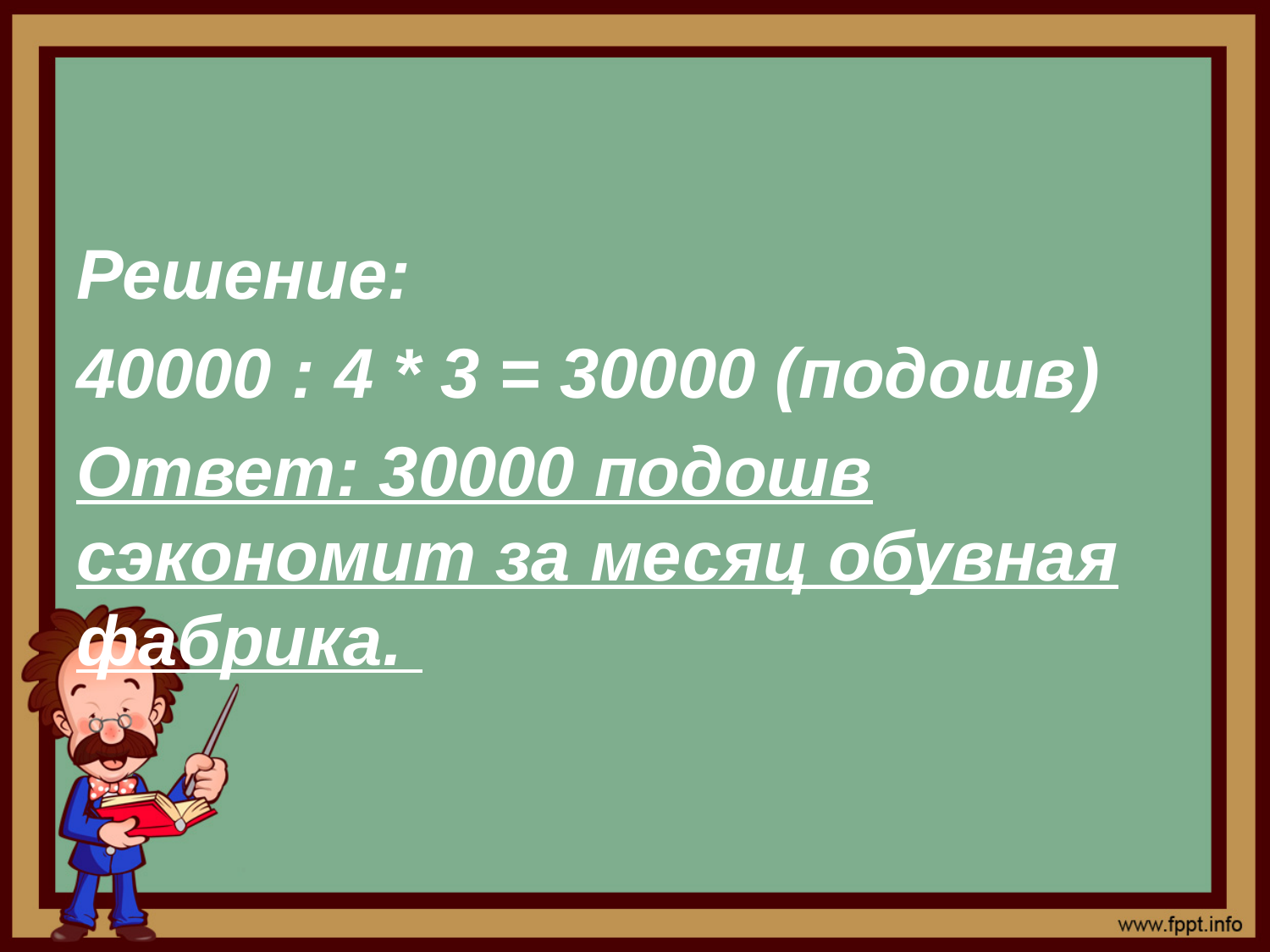

#
Решение:
40000 : 4 * 3 = 30000 (подошв)
Ответ: 30000 подошв сэкономит за месяц обувная фабрика.